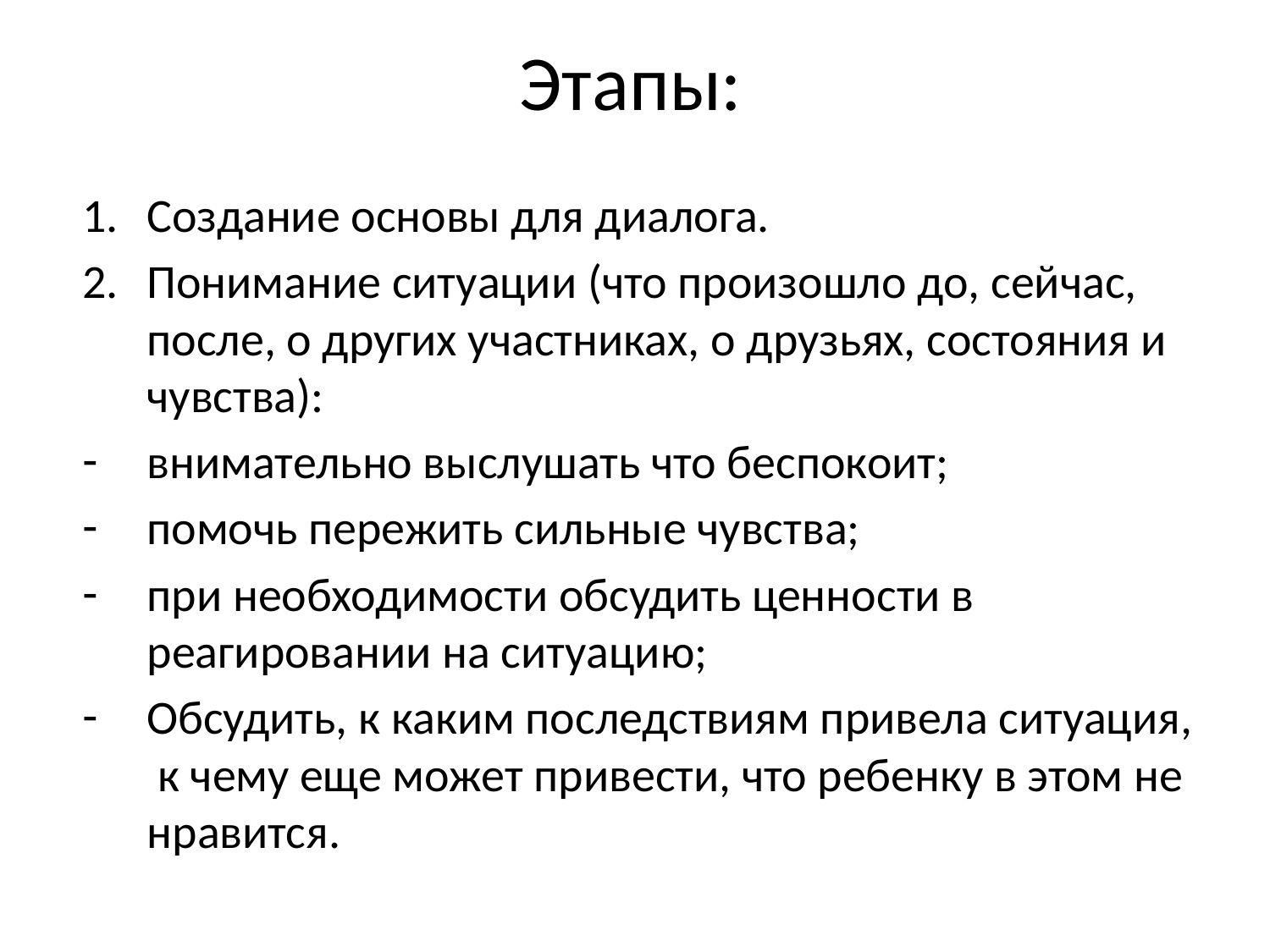

# Этапы:
Создание основы для диалога.
Понимание ситуации (что произошло до, сейчас, после, о других участниках, о друзьях, состояния и чувства):
внимательно выслушать что беспокоит;
помочь пережить сильные чувства;
при необходимости обсудить ценности в реагировании на ситуацию;
Обсудить, к каким последствиям привела ситуация,  к чему еще может привести, что ребенку в этом не нравится.